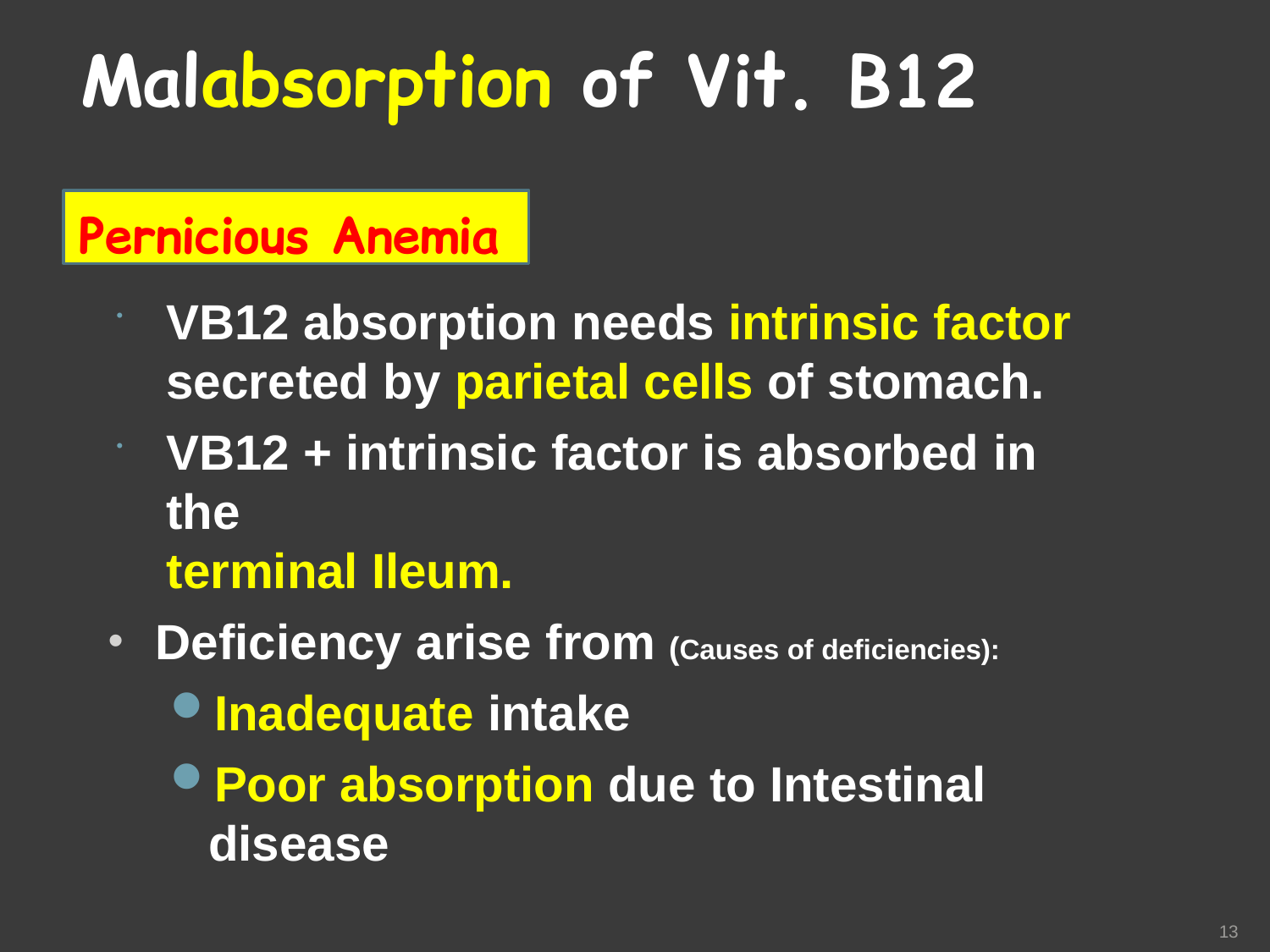

# Malabsorption of Vit. B12
Pernicious Anemia
VB12 absorption needs intrinsic factor secreted by parietal cells of stomach.
VB12 + intrinsic factor is absorbed in the
terminal Ileum.
Deficiency arise from (Causes of deficiencies):
Inadequate intake
Poor absorption due to Intestinal
disease
13